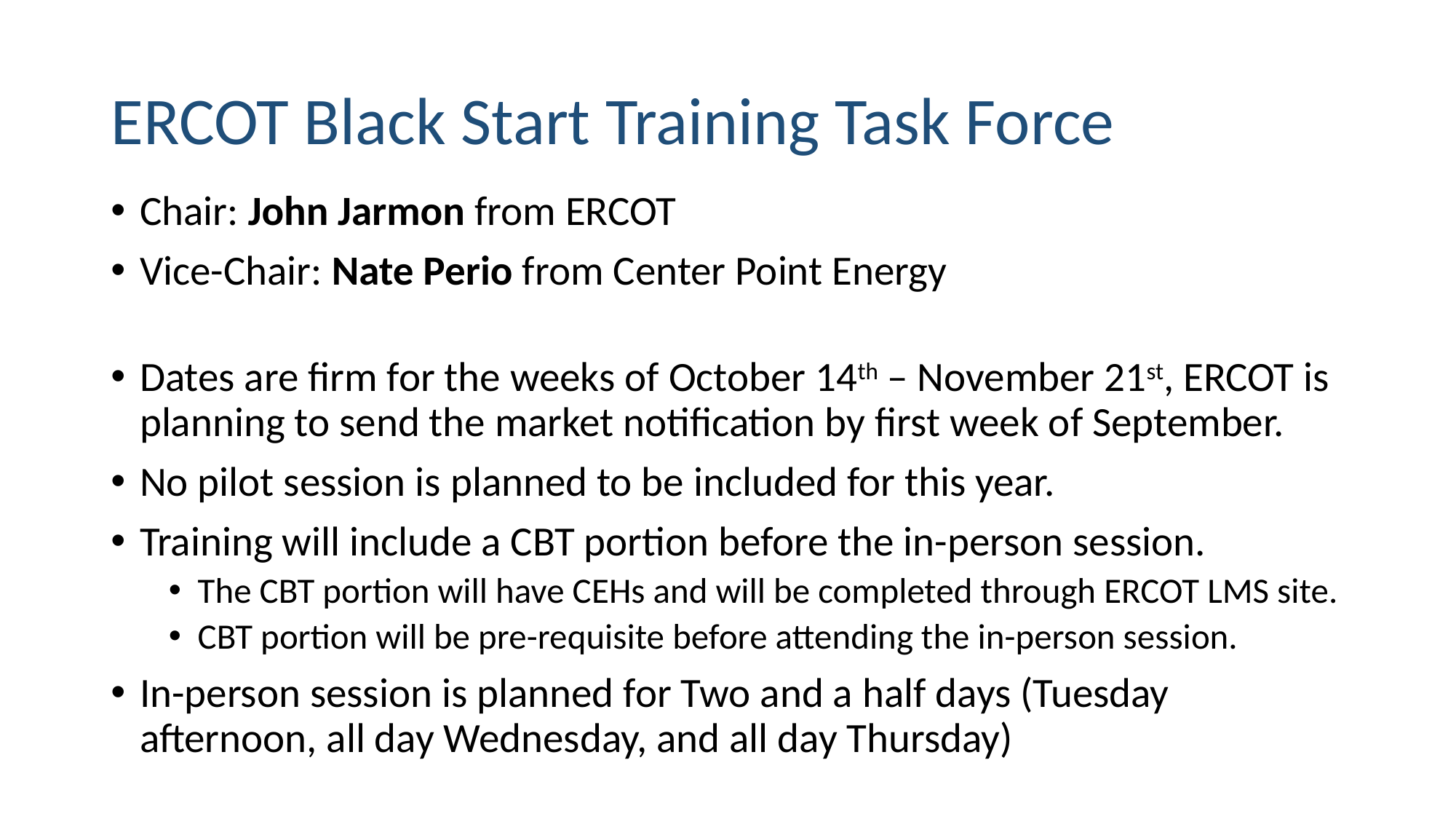

# ERCOT Black Start Training Task Force
Chair: John Jarmon from ERCOT
Vice-Chair: Nate Perio from Center Point Energy

Dates are firm for the weeks of October 14th – November 21st, ERCOT is planning to send the market notification by first week of September.
No pilot session is planned to be included for this year.
Training will include a CBT portion before the in-person session.
The CBT portion will have CEHs and will be completed through ERCOT LMS site.
CBT portion will be pre-requisite before attending the in-person session.
In-person session is planned for Two and a half days (Tuesday afternoon, all day Wednesday, and all day Thursday)